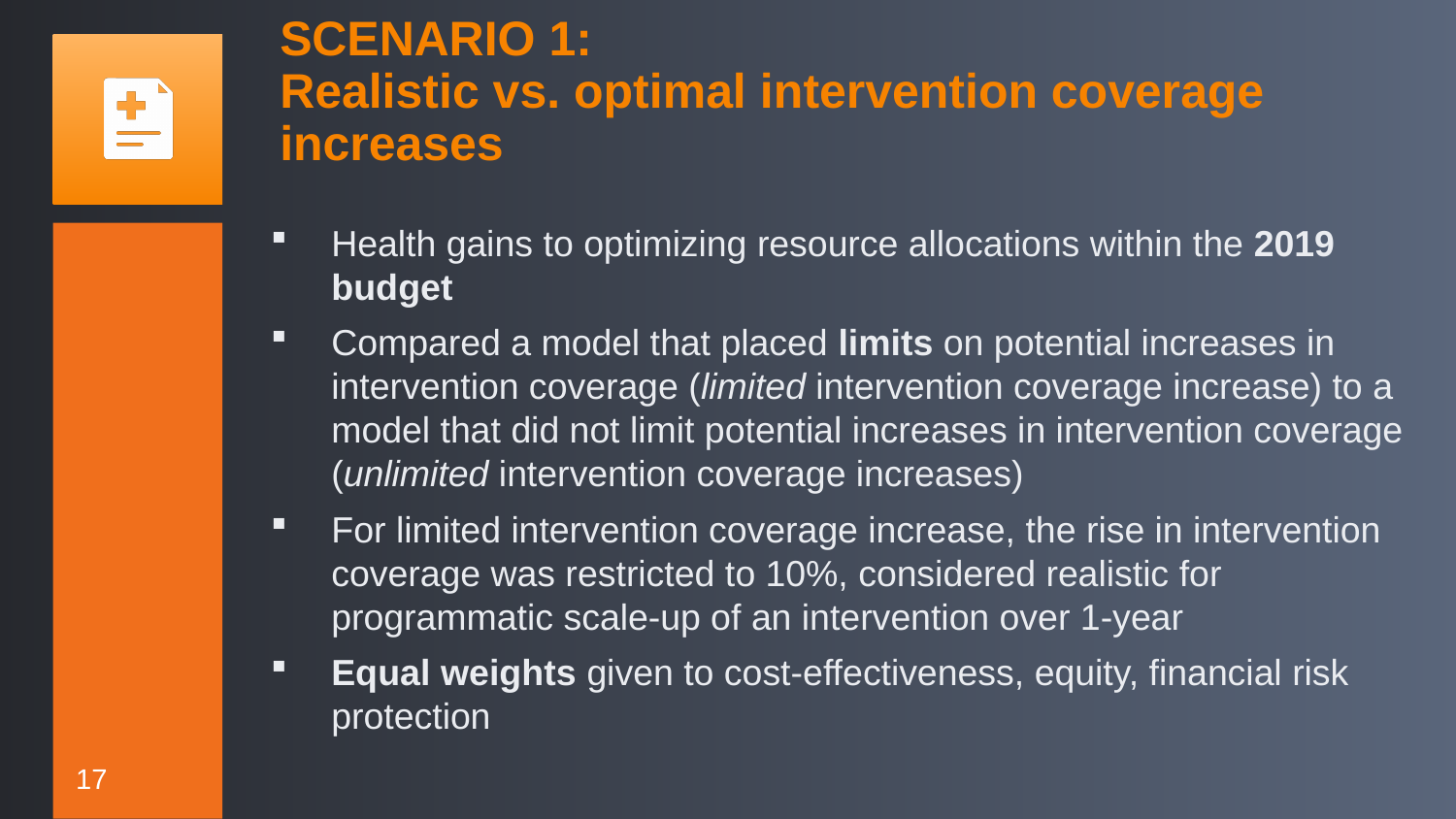

# SCENARIO 1: Realistic vs. optimal intervention coverage increases
Health gains to optimizing resource allocations within the 2019 budget
Compared a model that placed limits on potential increases in intervention coverage (limited intervention coverage increase) to a model that did not limit potential increases in intervention coverage (unlimited intervention coverage increases)
For limited intervention coverage increase, the rise in intervention coverage was restricted to 10%, considered realistic for programmatic scale-up of an intervention over 1-year
Equal weights given to cost-effectiveness, equity, financial risk protection
17